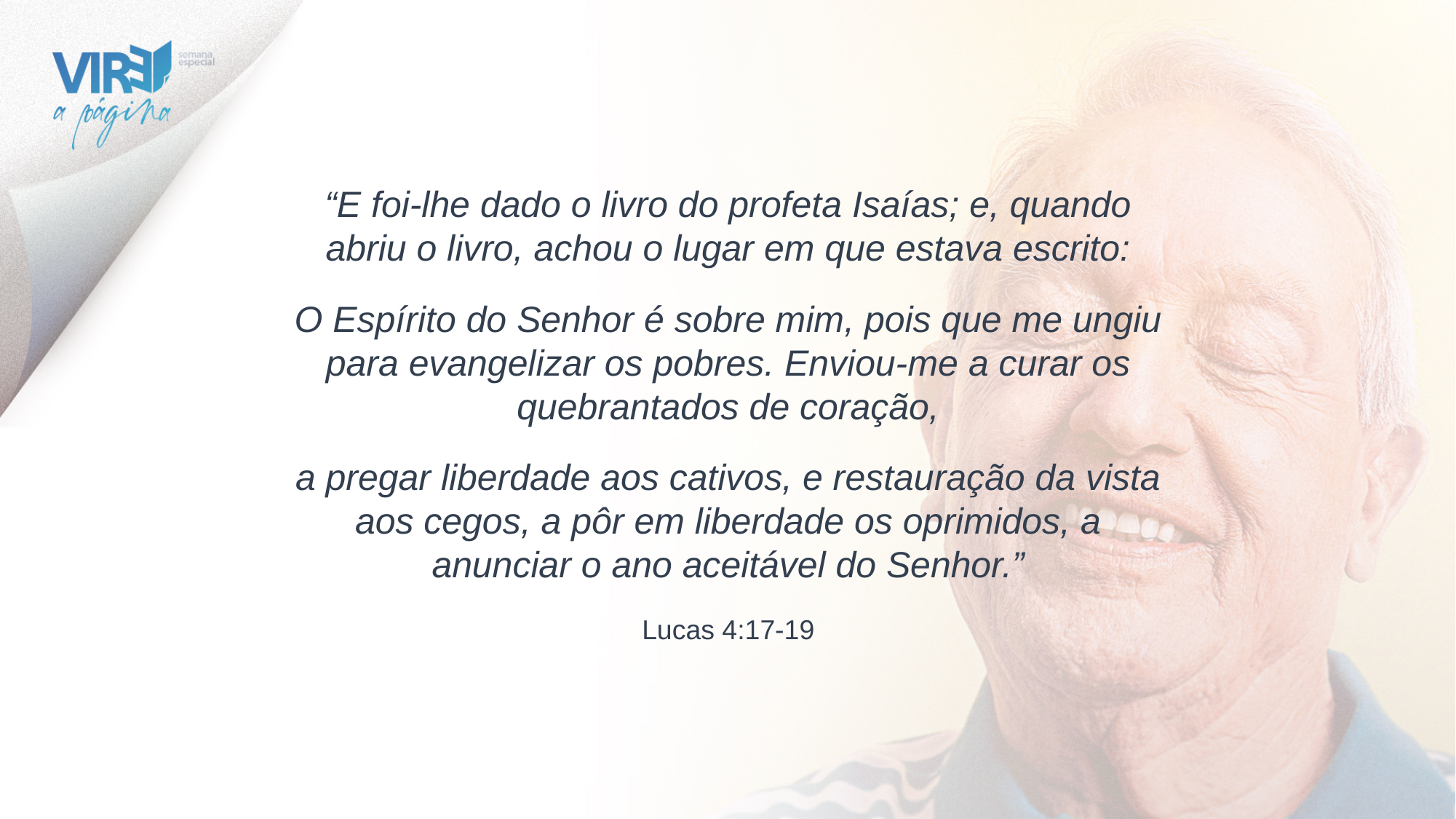

“E foi-lhe dado o livro do profeta Isaías; e, quando abriu o livro, achou o lugar em que estava escrito:
O Espírito do Senhor é sobre mim, pois que me ungiu para evangelizar os pobres. Enviou-me a curar os quebrantados de coração,
a pregar liberdade aos cativos, e restauração da vista aos cegos, a pôr em liberdade os oprimidos, a anunciar o ano aceitável do Senhor.”
Lucas 4:17-19